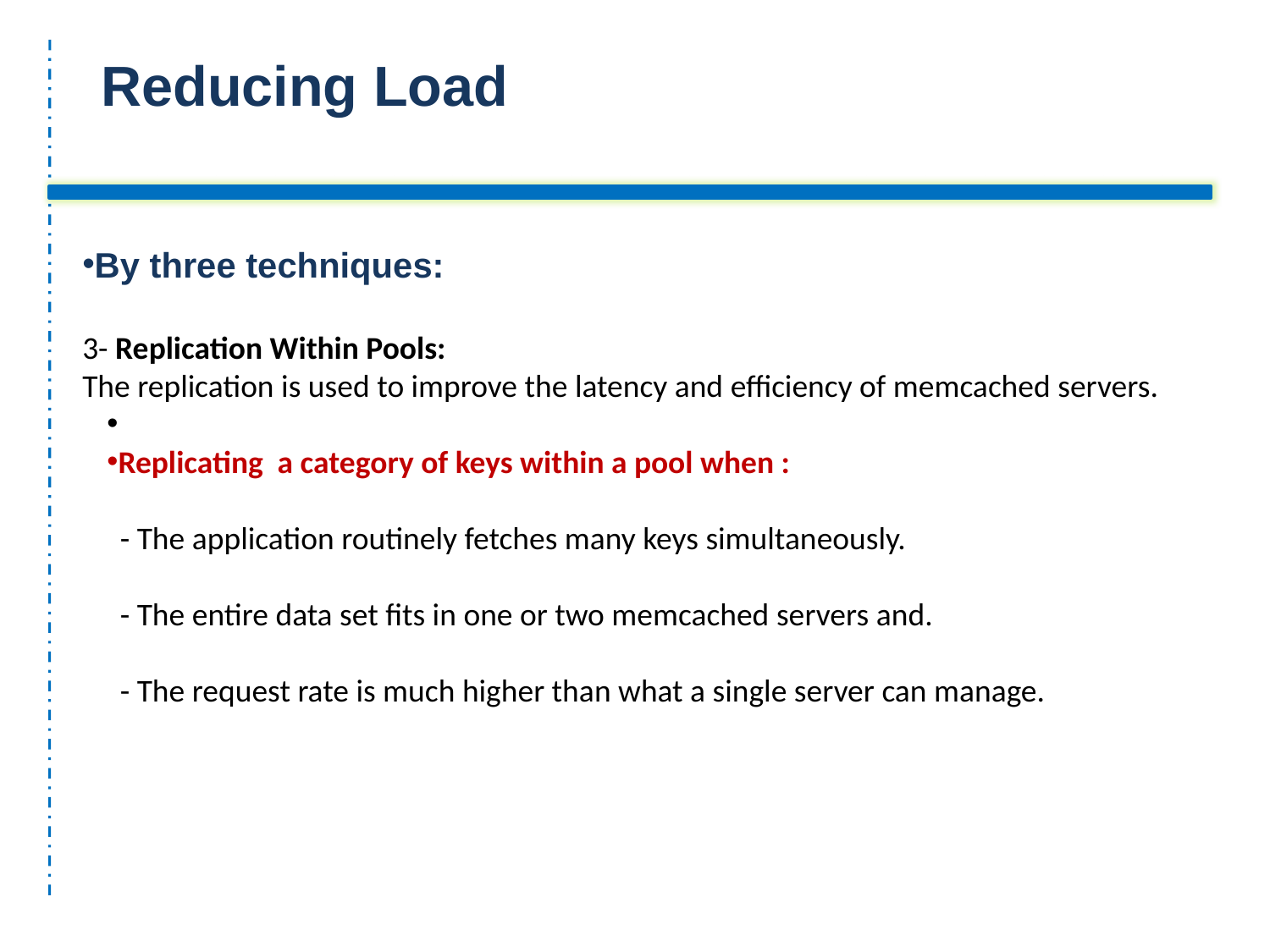

# Reducing Load

By three techniques:

3- Replication Within Pools:
The replication is used to improve the latency and efficiency of memcached servers.

Replicating  a category of keys within a pool when :

- The application routinely fetches many keys simultaneously.

- The entire data set fits in one or two memcached servers and.

- The request rate is much higher than what a single server can manage.